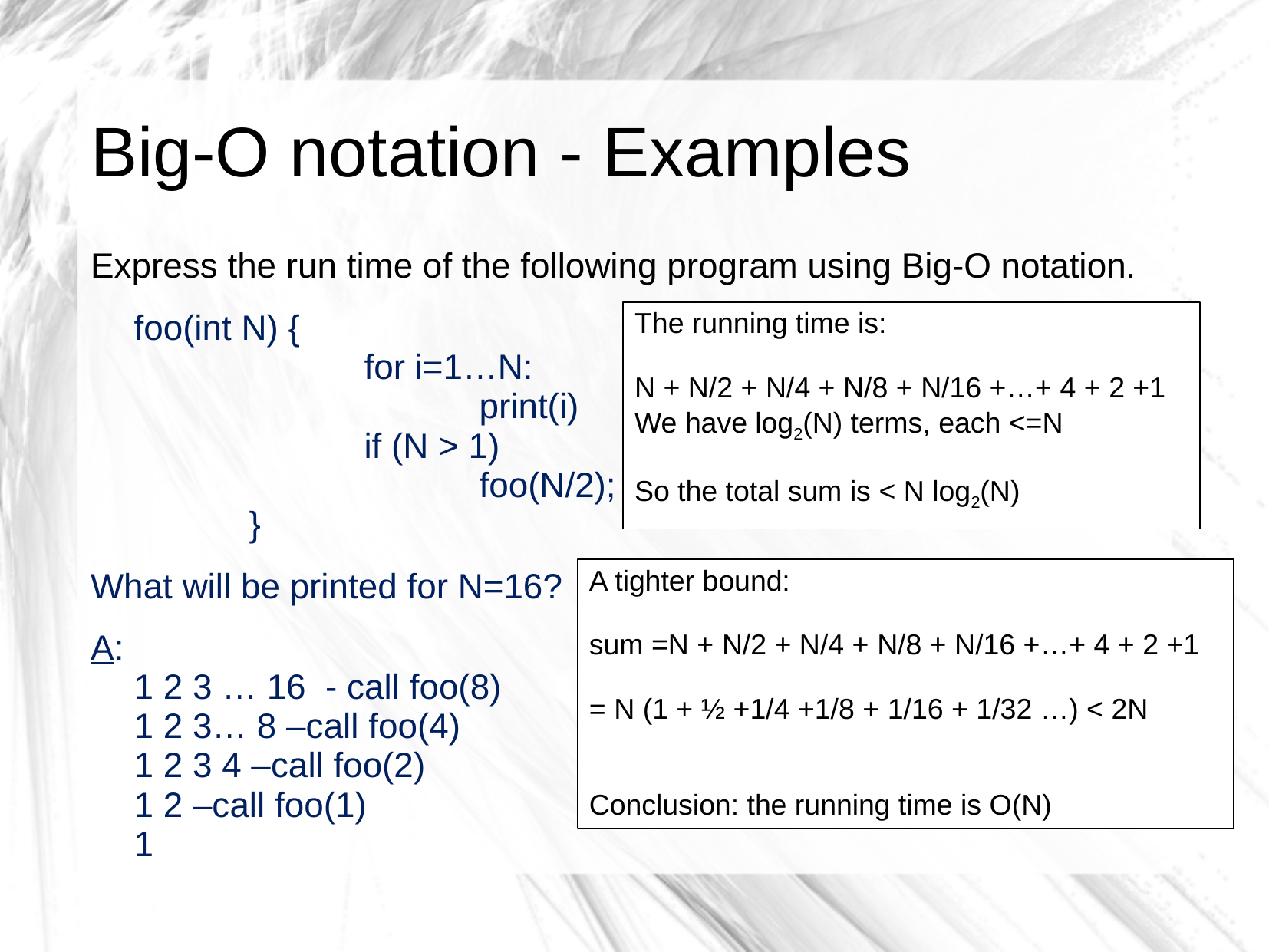

# Big-O notation - Examples
Express the run time of the following program using Big-O notation.
	foo(int N) {
		for i=1…N:
			print(i)
 		if (N > 1)
			foo(N/2);
	}
What will be printed for N=16?
A:
1 2 3 … 16  - call foo(8)
1 2 3… 8 –call foo(4)
1 2 3 4 –call foo(2)
1 2 –call foo(1)
1

The running time is:

N + N/2 + N/4 + N/8 + N/16 +…+ 4 + 2 +1
We have log2(N) terms, each <=N

So the total sum is < N log2(N)
A tighter bound:

sum =N + N/2 + N/4 + N/8 + N/16 +…+ 4 + 2 +1

= N (1 + ½ +1/4 +1/8 + 1/16 + 1/32 …) < 2N

Conclusion: the running time is O(N)